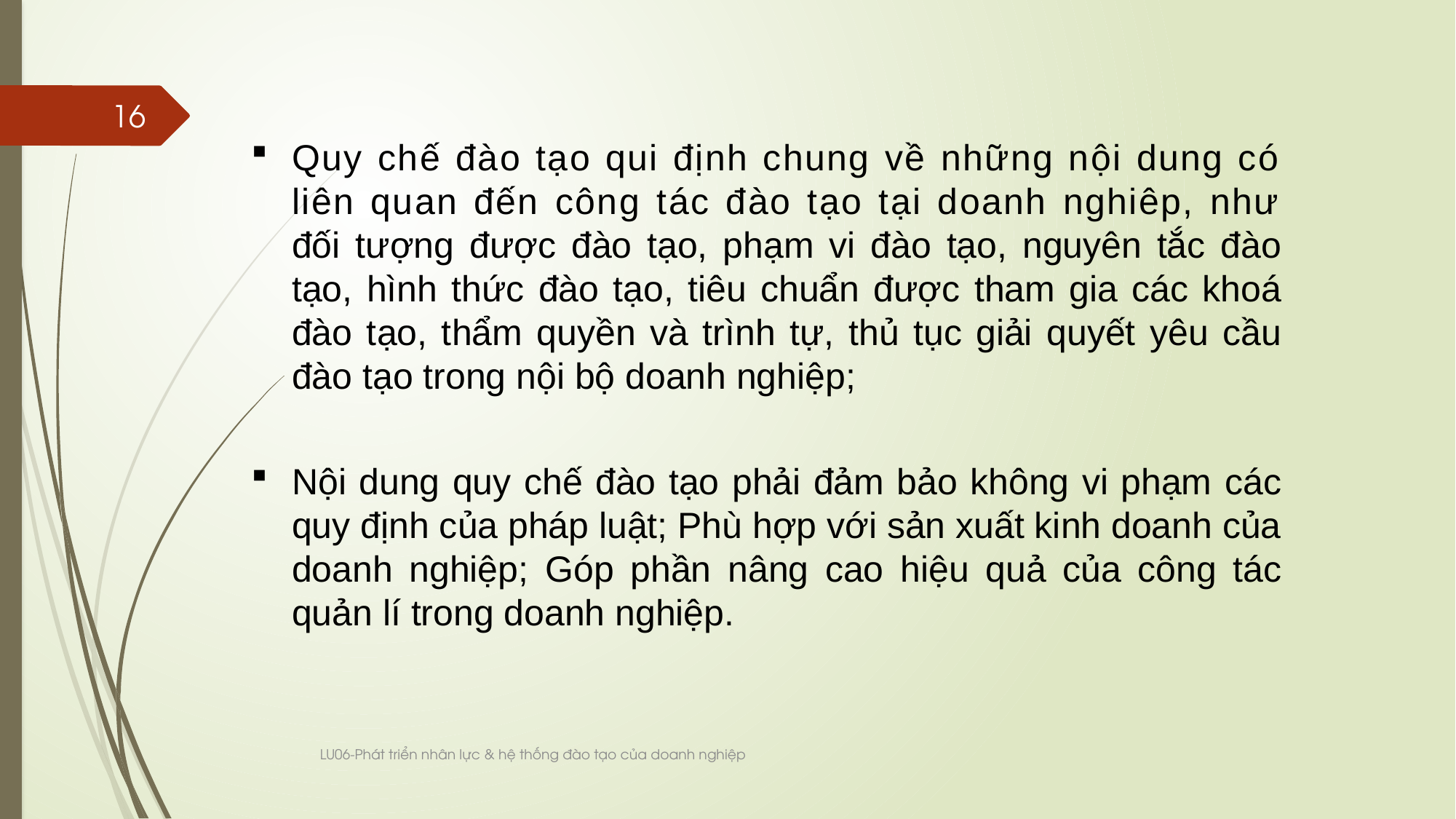

16
Quy chế đào tạo qui định chung về những nội dung có liên quan đến công tác đào tạo tại doanh nghiêp, như đối tượng được đào tạo, phạm vi đào tạo, nguyên tắc đào tạo, hình thức đào tạo, tiêu chuẩn được tham gia các khoá đào tạo, thẩm quyền và trình tự, thủ tục giải quyết yêu cầu đào tạo trong nội bộ doanh nghiệp;

Nội dung quy chế đào tạo phải đảm bảo không vi phạm các quy định của pháp luật; Phù hợp với sản xuất kinh doanh của doanh nghiệp; Góp phần nâng cao hiệu quả của công tác quản lí trong doanh nghiệp.
LU06-Phát triển nhân lực & hệ thống đào tạo của doanh nghiệp